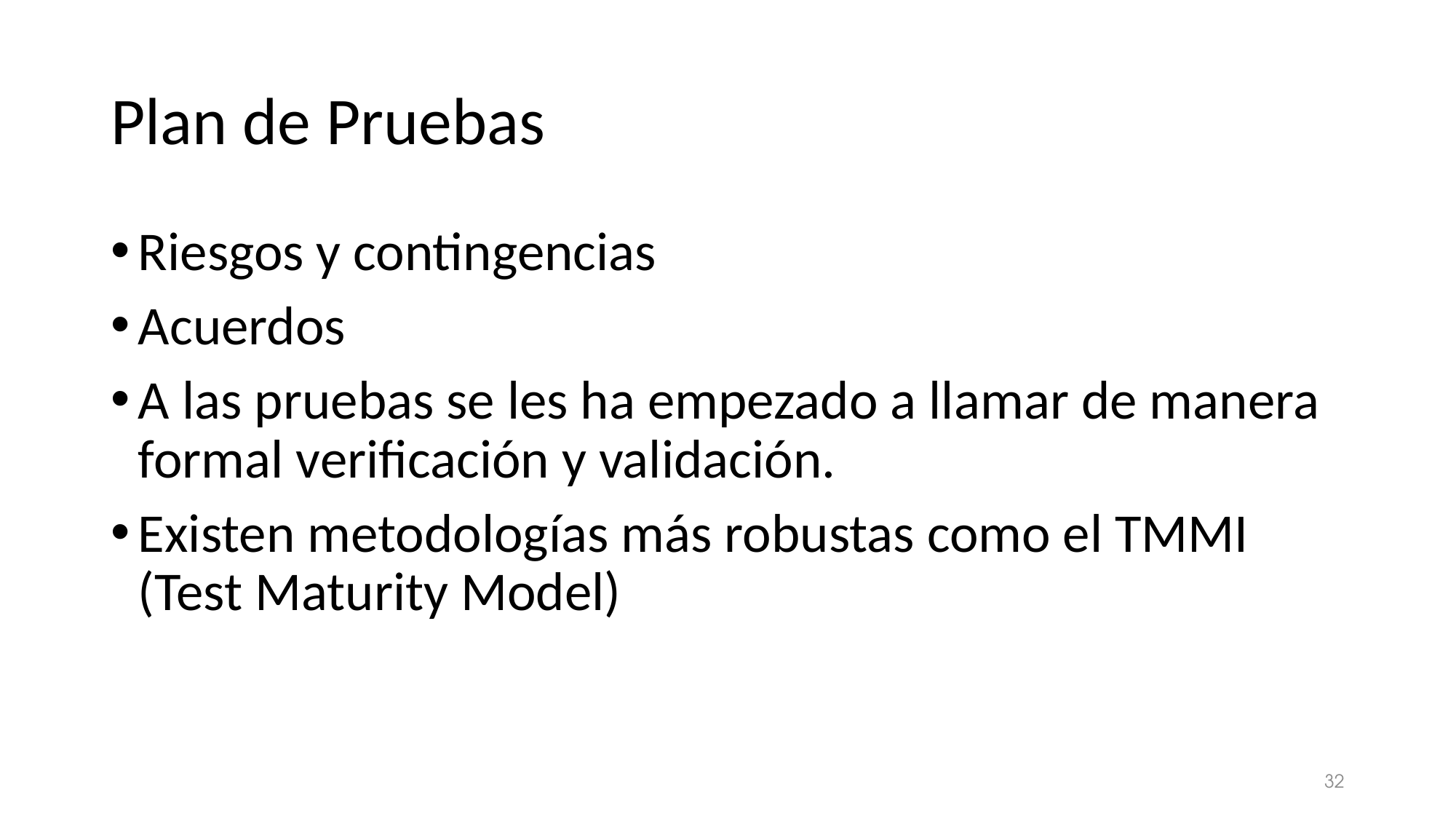

# Plan de Pruebas
Riesgos y contingencias
Acuerdos
A las pruebas se les ha empezado a llamar de manera formal verificación y validación.
Existen metodologías más robustas como el TMMI (Test Maturity Model)
32